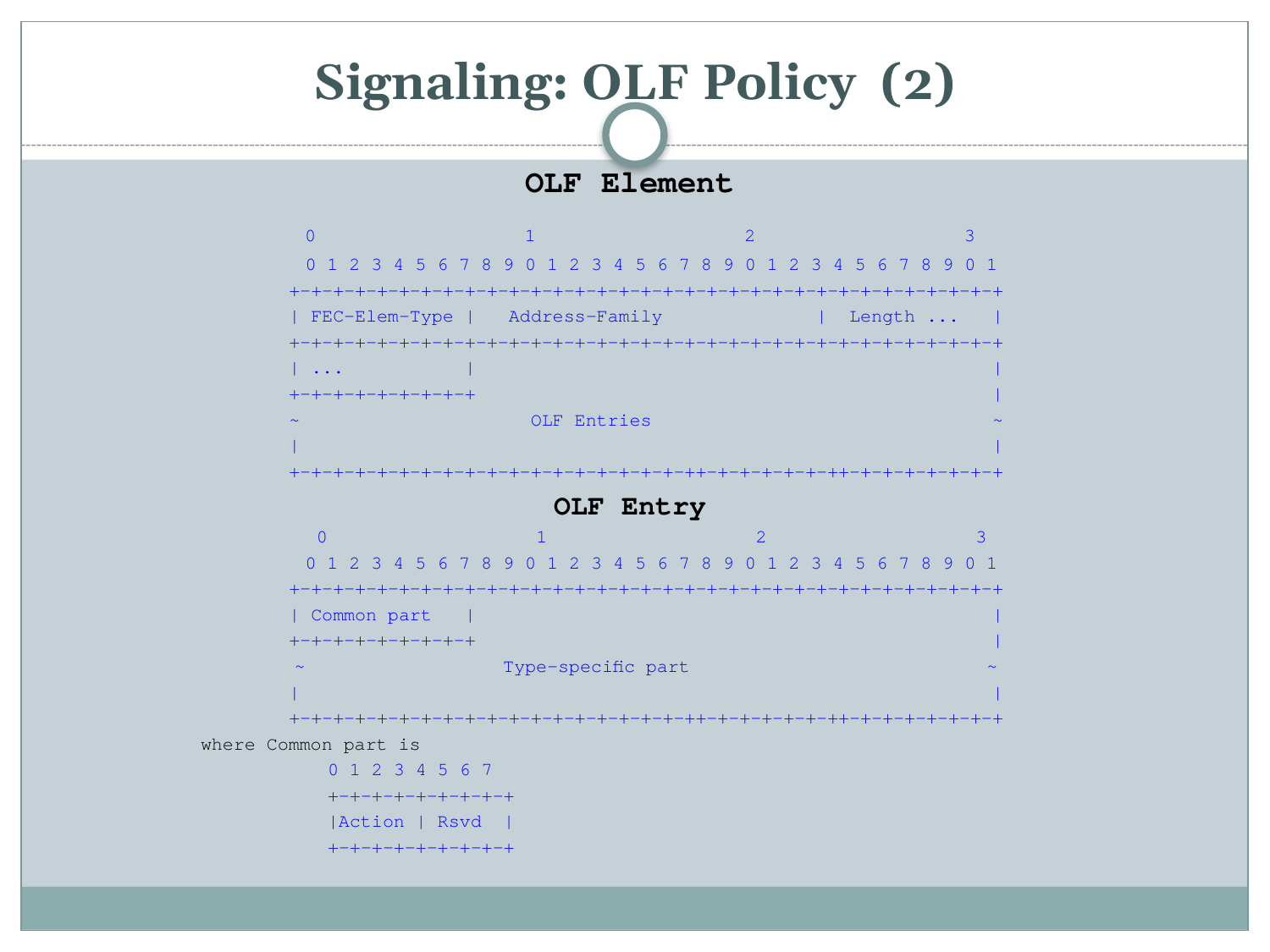

# Signaling: OLF Policy  (2)
OLF Element
 0                   1                   2                   3
    0 1 2 3 4 5 6 7 8 9 0 1 2 3 4 5 6 7 8 9 0 1 2 3 4 5 6 7 8 9 0 1
   +-+-+-+-+-+-+-+-+-+-+-+-+-+-+-+-+-+-+-+-+-+-+-+-+-+-+-+-+-+-+-+-+
   | FEC-Elem-Type |   Address-Family              |  Length ...   |
   +-+-+-+-+-+-+-+-+-+-+-+-+-+-+-+-+-+-+-+-+-+-+-+-+-+-+-+-+-+-+-+-+
   | ...           |                                               |
   +-+-+-+-+-+-+-+-+                                               |
   ~                     OLF Entries                               ~
   |                                                               |
   +-+-+-+-+-+-+-+-+-+-+-+-+-+-+-+-+-+-++-+-+-+-+-+-++-+-+-+-+-+-+-+
OLF Entry
    0                   1                   2                   3
    0 1 2 3 4 5 6 7 8 9 0 1 2 3 4 5 6 7 8 9 0 1 2 3 4 5 6 7 8 9 0 1
   +-+-+-+-+-+-+-+-+-+-+-+-+-+-+-+-+-+-+-+-+-+-+-+-+-+-+-+-+-+-+-+-+
   | Common part   |                                               |
   +-+-+-+-+-+-+-+-+                                               |
   ~                  Type-specific part                           ~
   |                                                               |
   +-+-+-+-+-+-+-+-+-+-+-+-+-+-+-+-+-+-++-+-+-+-+-+-++-+-+-+-+-+-+-+
		where Common part is
			0 1 2 3 4 5 6 7
			+-+-+-+-+-+-+-+-+
			|Action | Rsvd  |
 			+-+-+-+-+-+-+-+-+